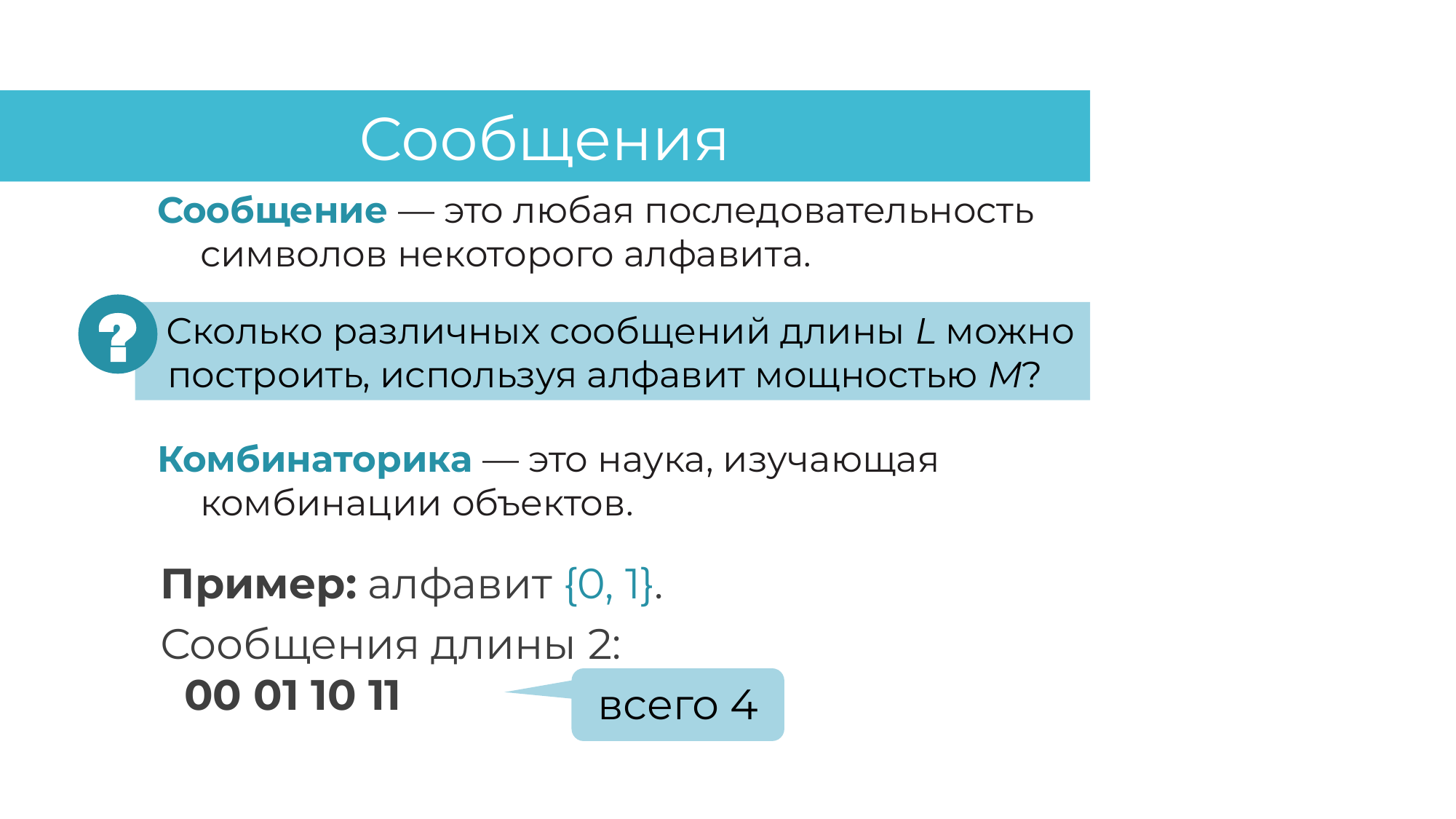

Сообщения
Сообщение — это любая последовательность символов некоторого алфавита.
?
  Сколько различных сообщений длины L можно построить, используя алфавит мощностью M?
Комбинаторика — это наука, изучающая комбинации объектов.
Пример: алфавит {0, 1}.
Сообщения длины 2:
  00 01 10 11
всего 4